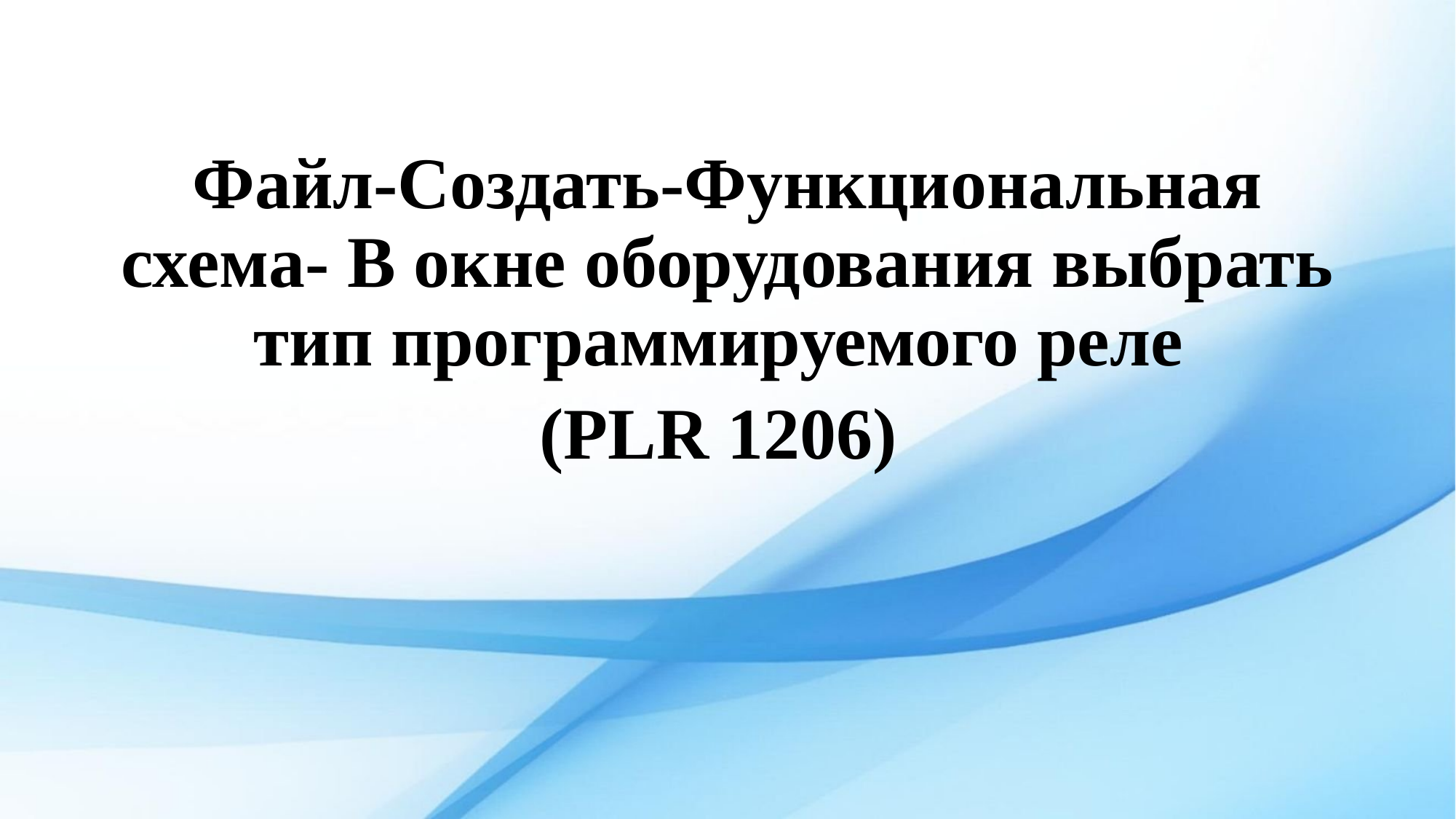

Файл-Создать-Функциональная схема- В окне оборудования выбрать тип программируемого реле
(PLR 1206)